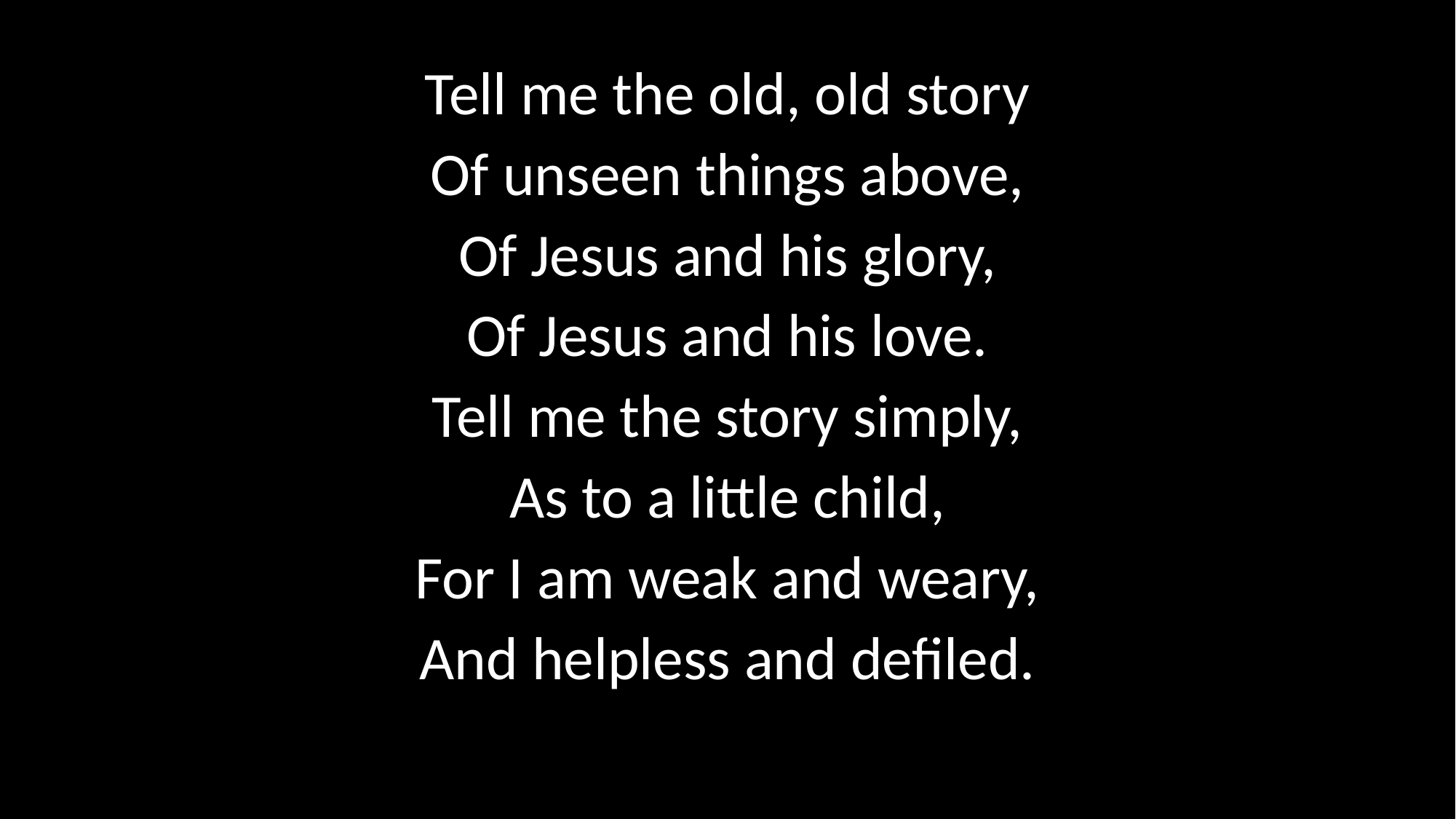

Tell me the old, old story
Of unseen things above,
Of Jesus and his glory,
Of Jesus and his love.
Tell me the story simply,
As to a little child,
For I am weak and weary,
And helpless and defiled.